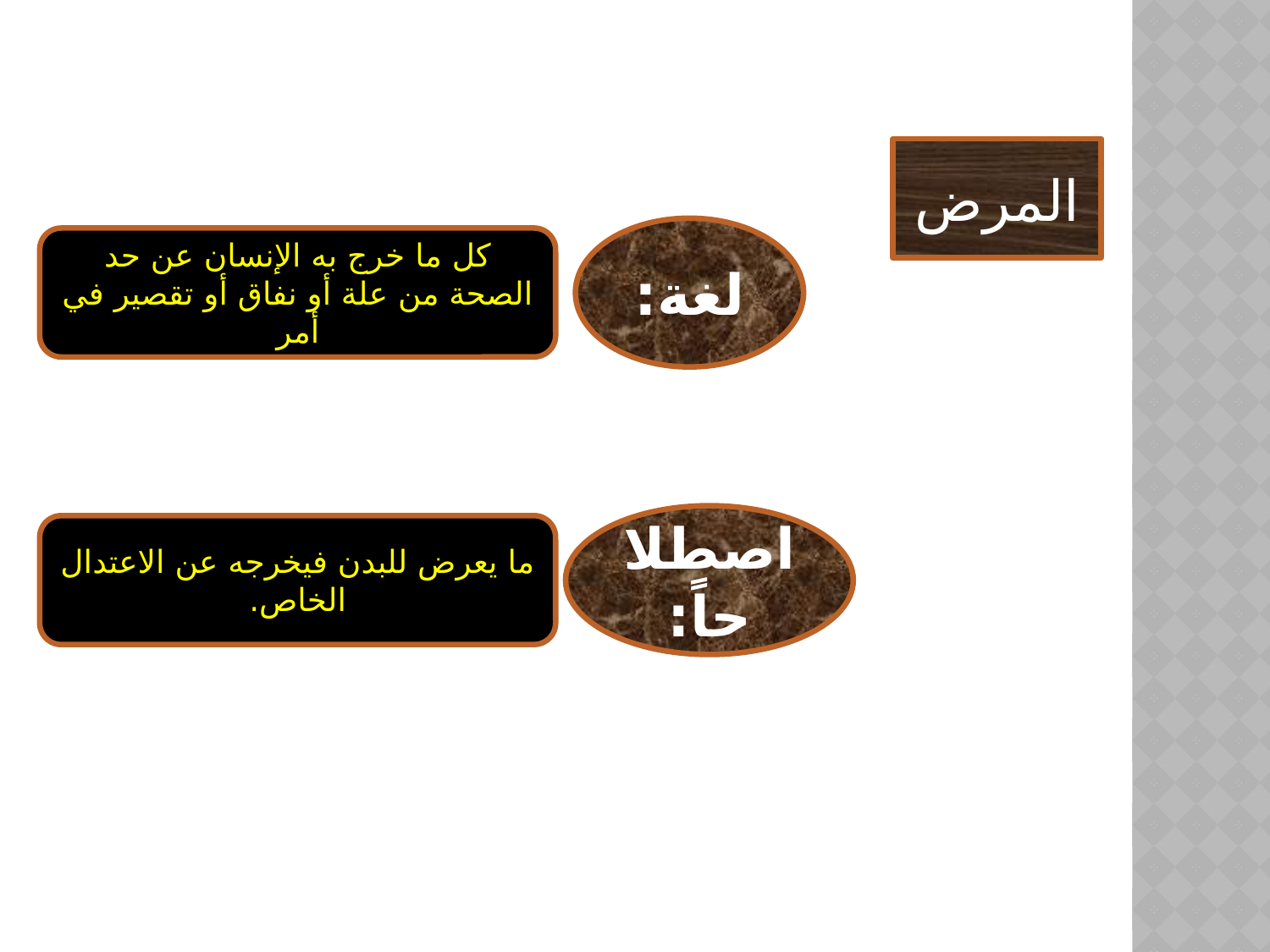

المرض
لغة:
كل ما خرج به الإنسان عن حد الصحة من علة أو نفاق أو تقصير في أمر
اصطلاحاً:
ما يعرض للبدن فيخرجه عن الاعتدال الخاص.